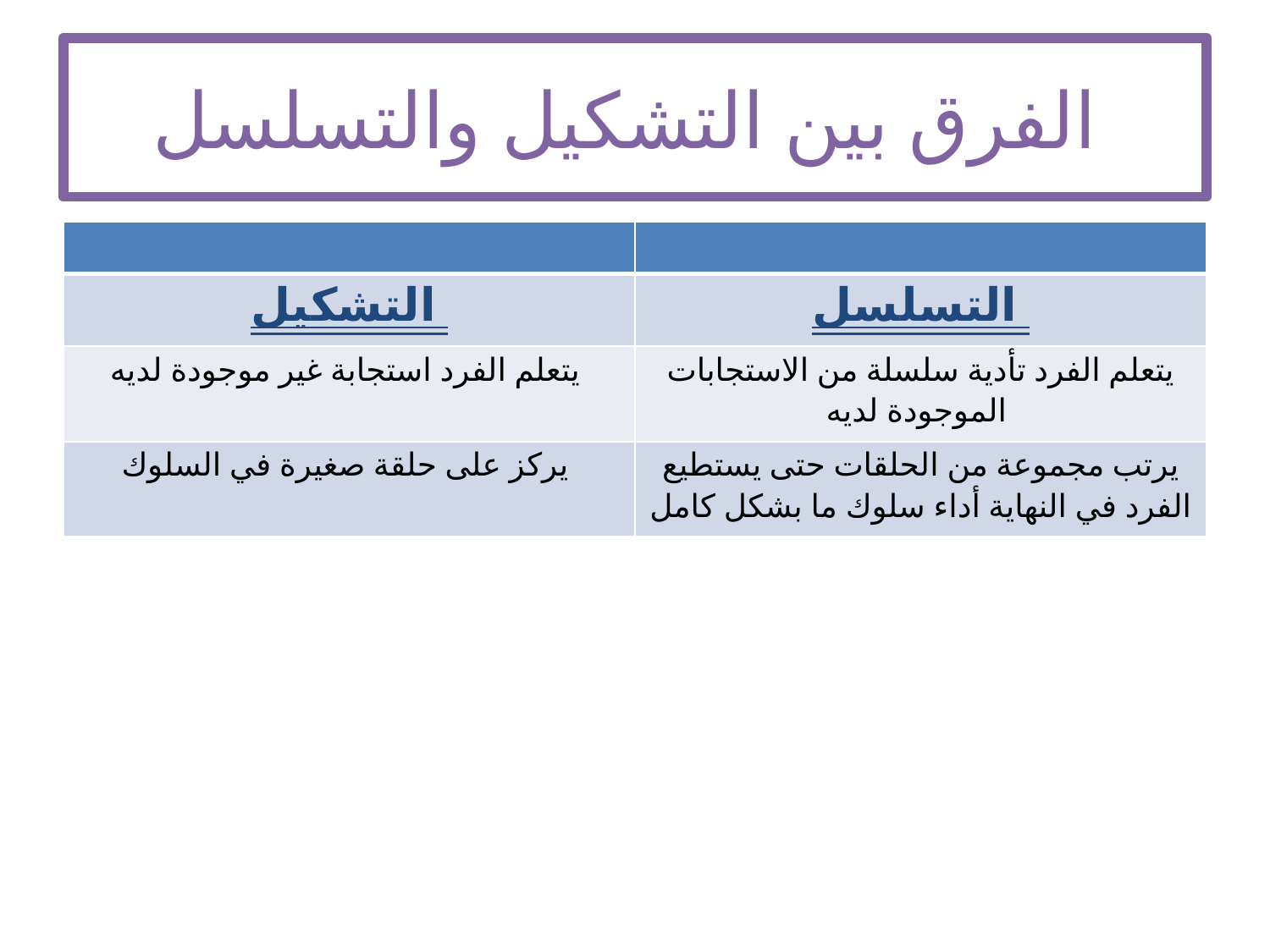

# الفرق بين التشكيل والتسلسل
|  |  |
| --- | --- |
| التشكيل | التسلسل |
| يتعلم الفرد استجابة غير موجودة لديه | يتعلم الفرد تأدية سلسلة من الاستجابات الموجودة لديه |
| يركز على حلقة صغيرة في السلوك | يرتب مجموعة من الحلقات حتى يستطيع الفرد في النهاية أداء سلوك ما بشكل كامل |